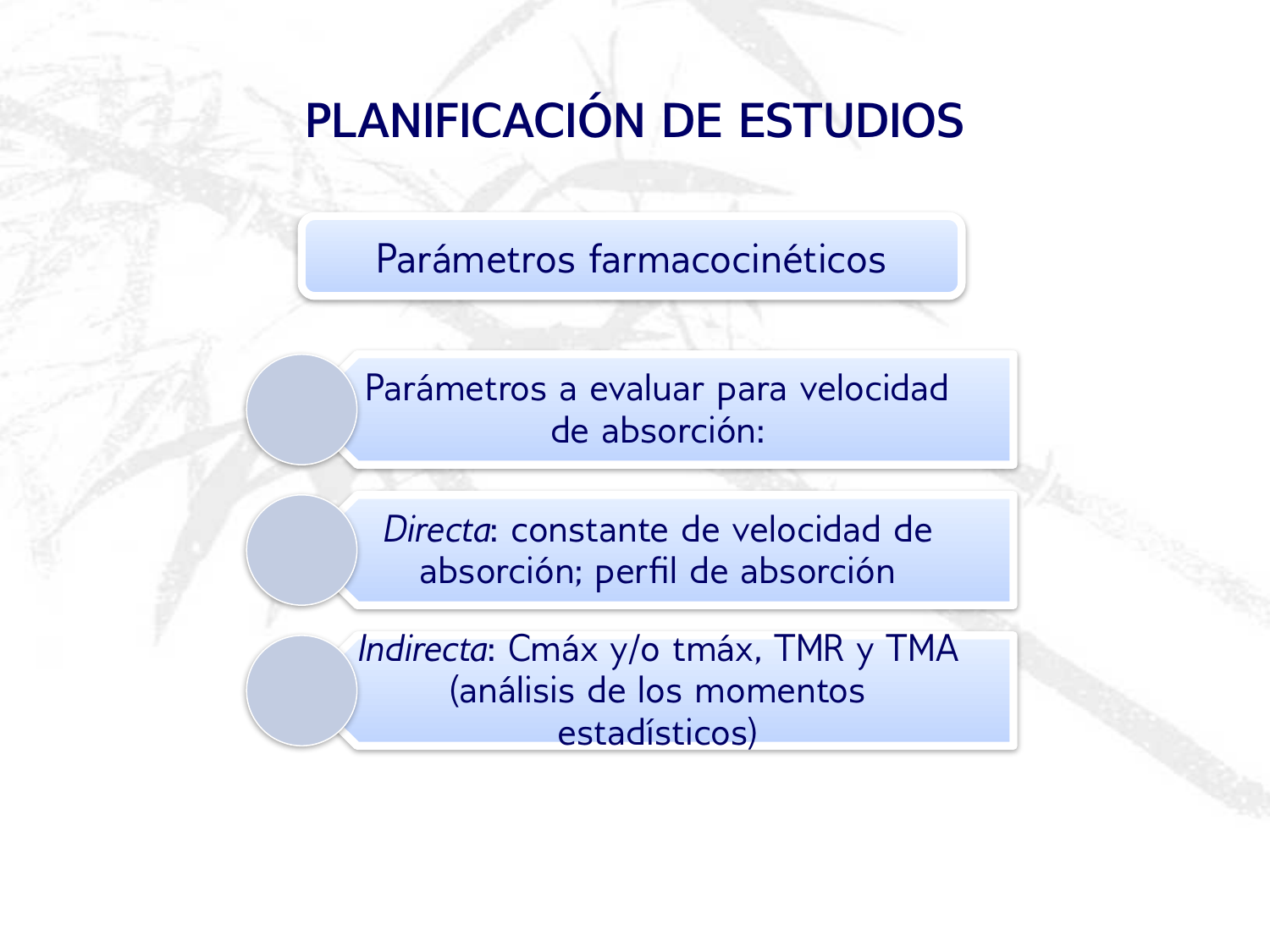

# PLANIFICACIÓN DE ESTUDIOS
Parámetros farmacocinéticos
Parámetros a evaluar para velocidad de absorción:
Directa: constante de velocidad de absorción; perfil de absorción
Indirecta: Cmáx y/o tmáx, TMR y TMA (análisis de los momentos estadísticos)